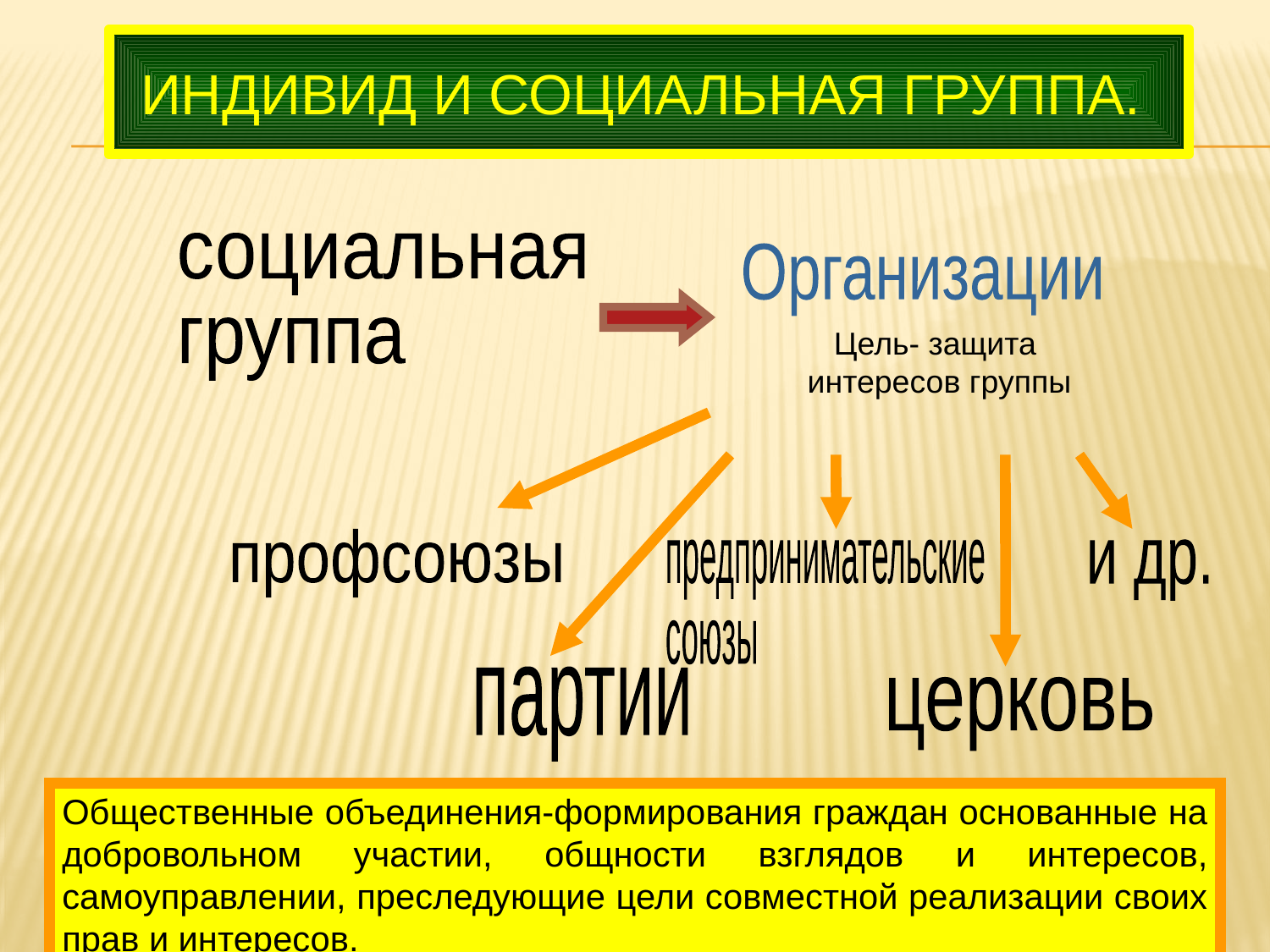

# Индивид и социальная группа.
социальная
группа
Организации

Цель- защита
 интересов группы

профсоюзы

партии

предпринимательские
союзы

церковь

и др.
Общественные объединения-формирования граждан основанные на добровольном участии, общности взглядов и интересов, самоуправлении, преследующие цели совместной реализации своих прав и интересов.